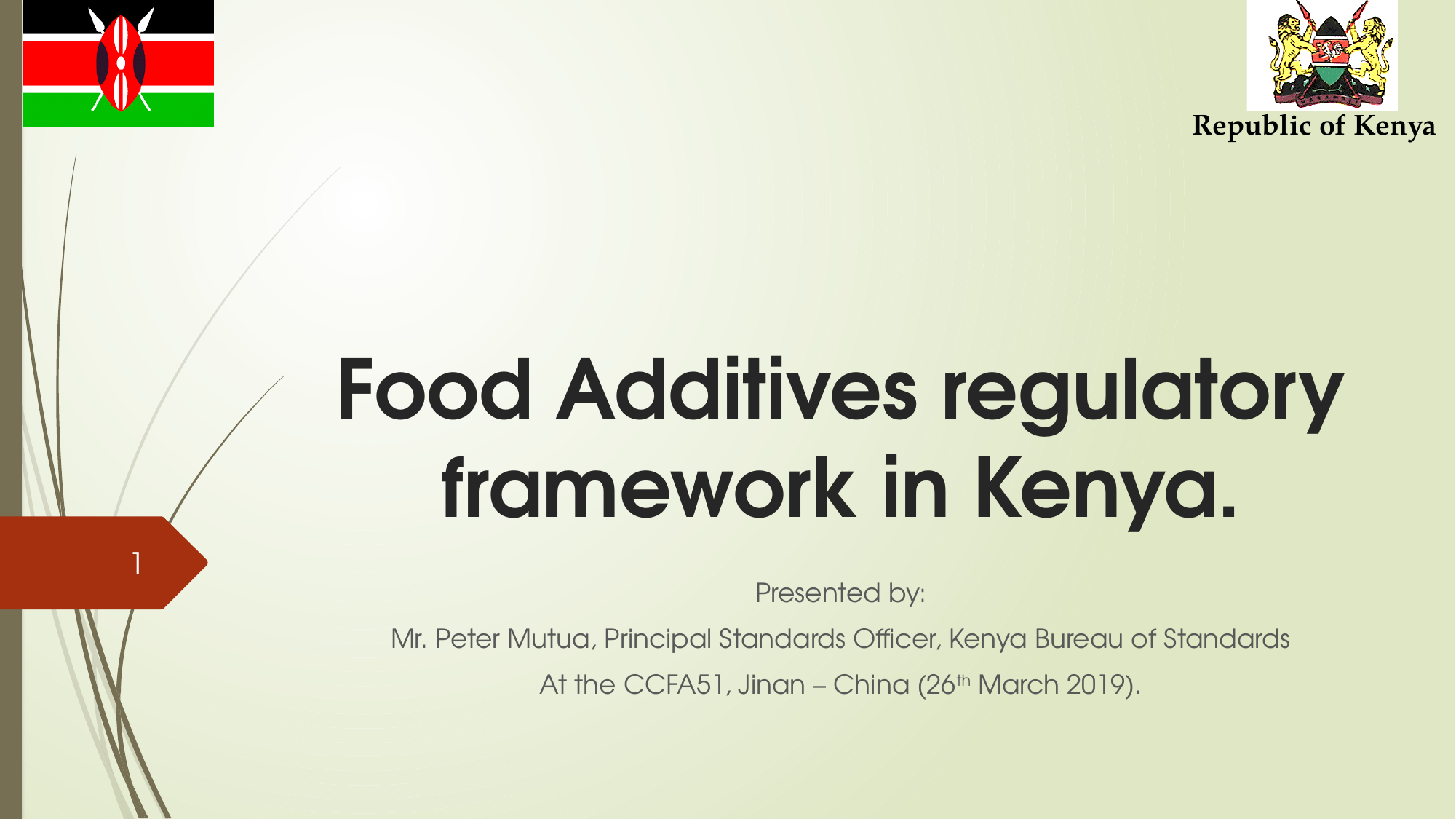

# Food Additives regulatory framework in Kenya.
1
Presented by:
Mr. Peter Mutua, Principal Standards Officer, Kenya Bureau of Standards
At the CCFA51, Jinan – China (26th March 2019).